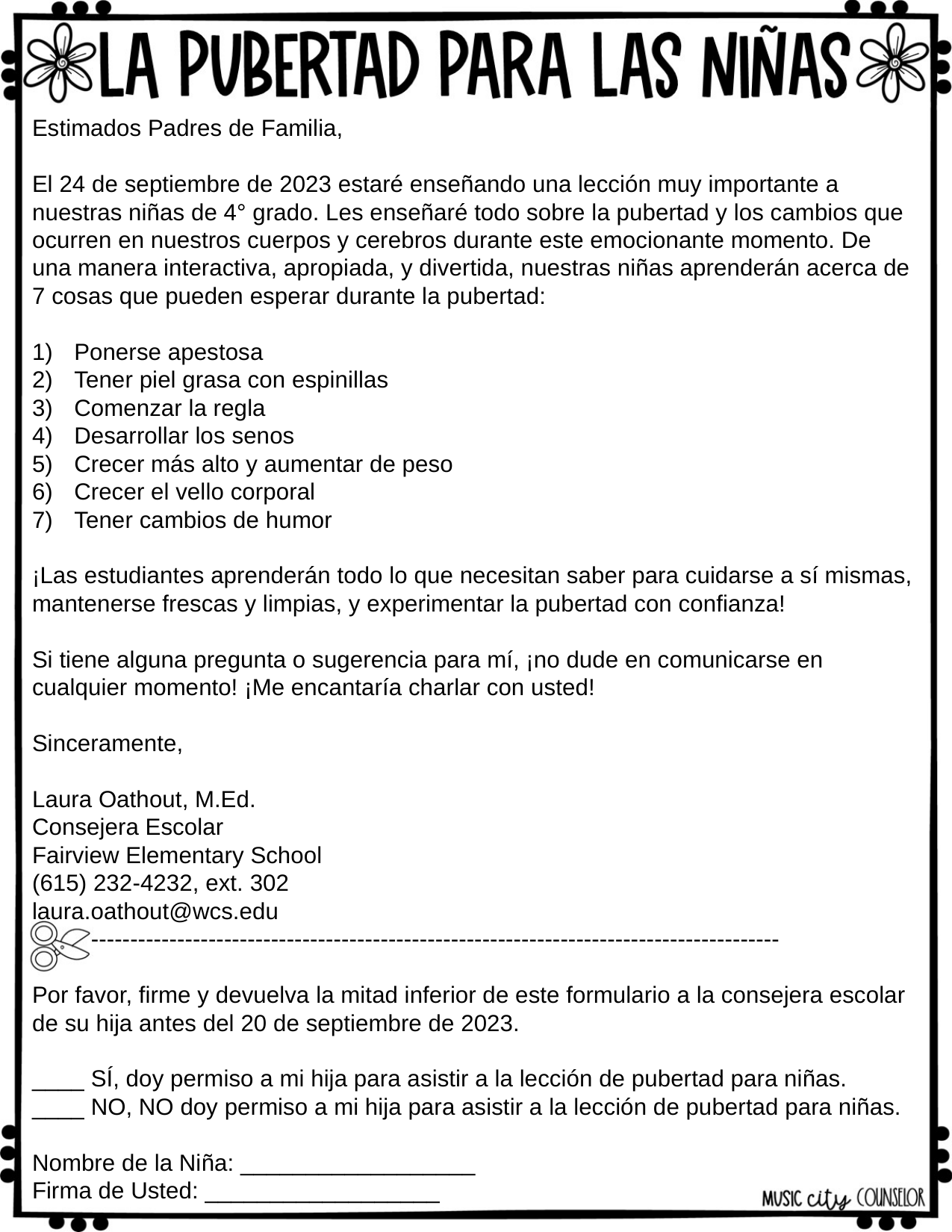

Estimados Padres de Familia,

El 24 de septiembre de 2023 estaré enseñando una lección muy importante a nuestras niñas de 4° grado. Les enseñaré todo sobre la pubertad y los cambios que ocurren en nuestros cuerpos y cerebros durante este emocionante momento. De una manera interactiva, apropiada, y divertida, nuestras niñas aprenderán acerca de 7 cosas que pueden esperar durante la pubertad:

Ponerse apestosa
Tener piel grasa con espinillas
Comenzar la regla
Desarrollar los senos
Crecer más alto y aumentar de peso
Crecer el vello corporal
Tener cambios de humor

¡Las estudiantes aprenderán todo lo que necesitan saber para cuidarse a sí mismas, mantenerse frescas y limpias, y experimentar la pubertad con confianza!

Si tiene alguna pregunta o sugerencia para mí, ¡no dude en comunicarse en cualquier momento! ¡Me encantaría charlar con usted!

Sinceramente,

Laura Oathout, M.Ed.
Consejera Escolar
Fairview Elementary School
(615) 232-4232, ext. 302
laura.oathout@wcs.edu
         ----------------------------------------------------------------------------------------

Por favor, firme y devuelva la mitad inferior de este formulario a la consejera escolar de su hija antes del 20 de septiembre de 2023.

____ SÍ, doy permiso a mi hija para asistir a la lección de pubertad para niñas.
____ NO, NO doy permiso a mi hija para asistir a la lección de pubertad para niñas.

Nombre de la Niña: __________________
Firma de Usted: __________________